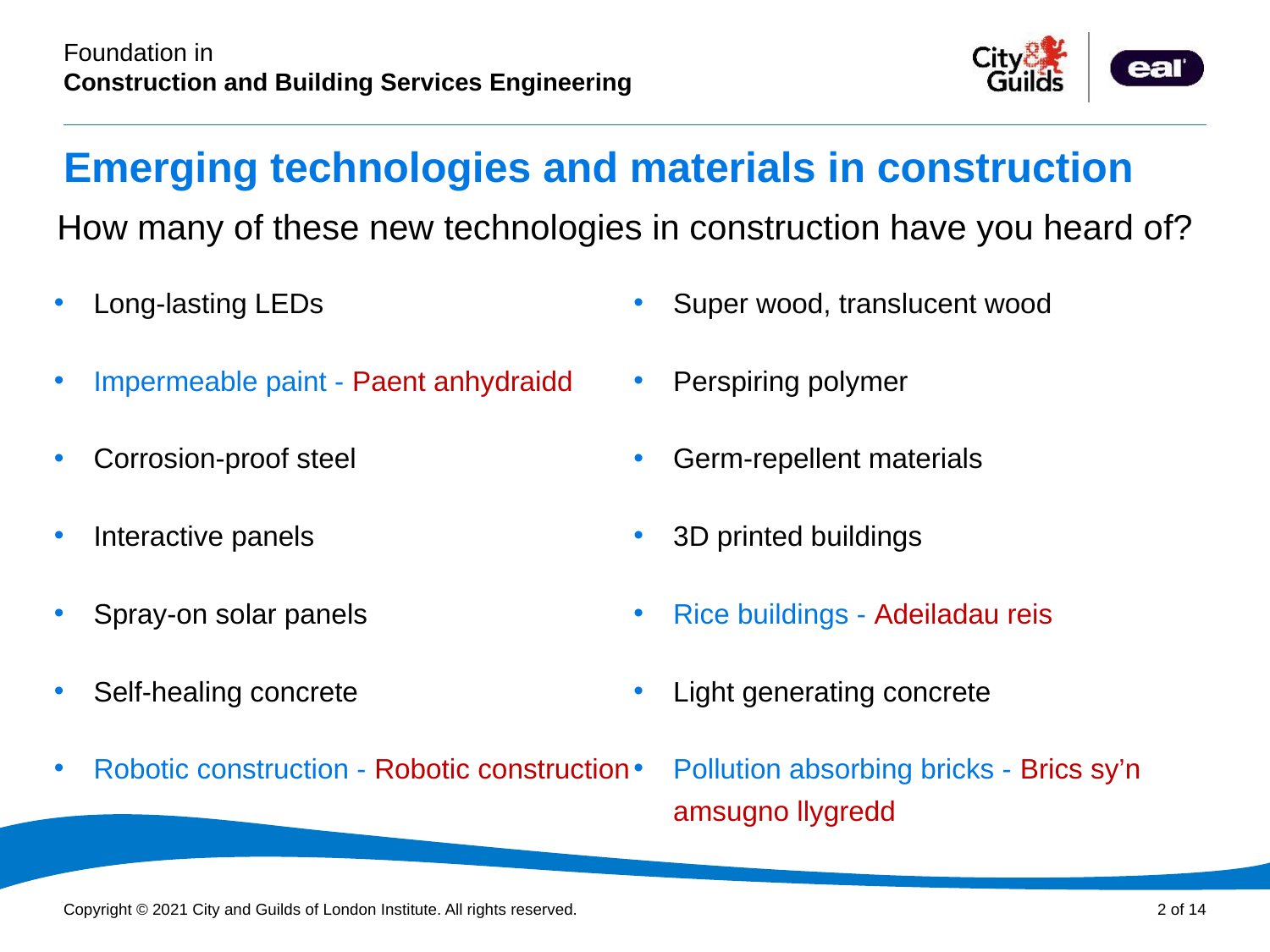

# Emerging technologies and materials in construction
How many of these new technologies in construction have you heard of?

Long-lasting LEDs
Impermeable paint - Paent anhydraidd
Corrosion-proof steel
Interactive panels
Spray-on solar panels
Self-healing concrete
Robotic construction - Robotic construction

Super wood, translucent wood
Perspiring polymer
Germ-repellent materials
3D printed buildings
Rice buildings - Adeiladau reis
Light generating concrete
Pollution absorbing bricks - Brics sy’n amsugno llygredd